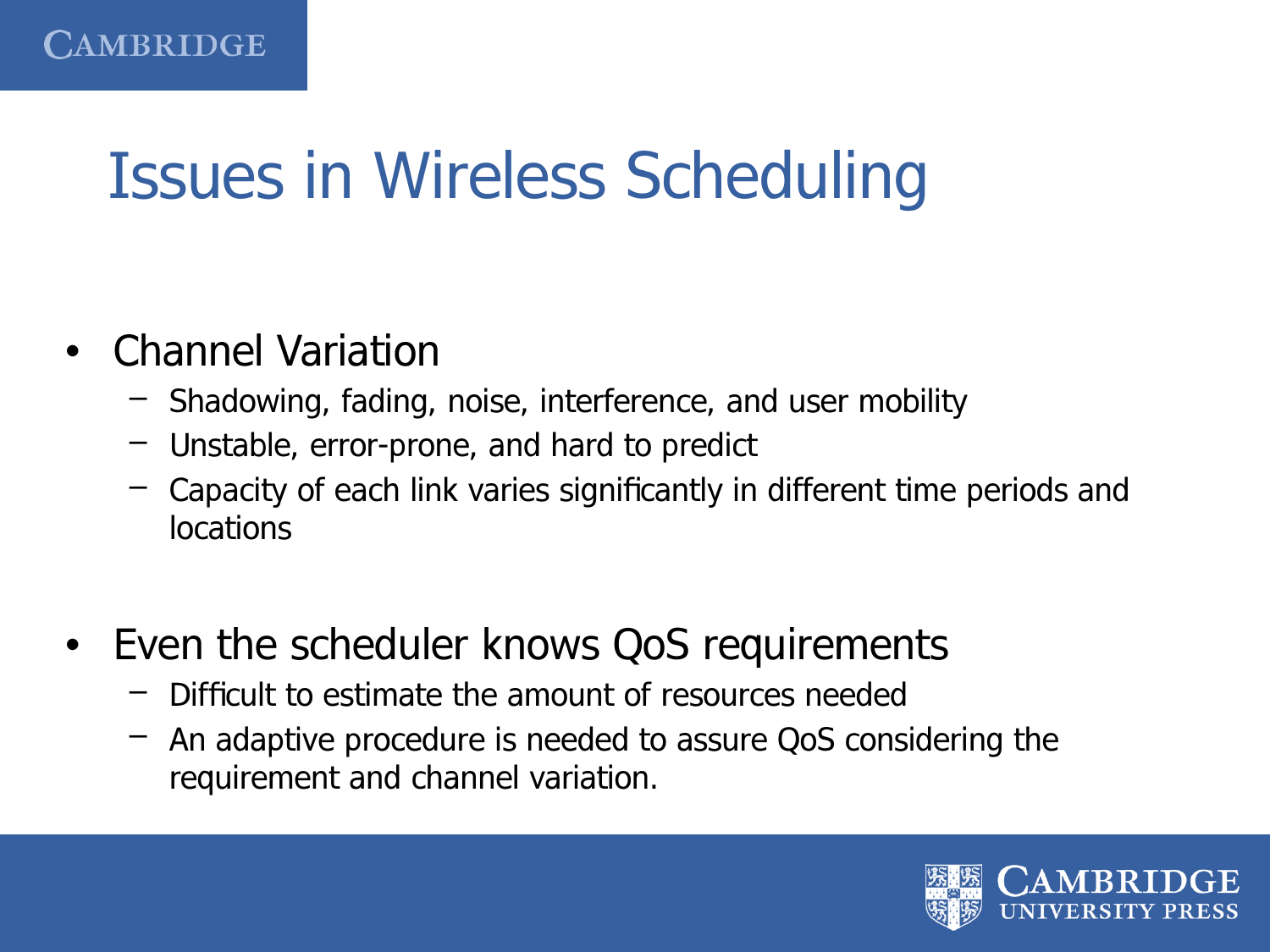

# Issues in Wireless Scheduling
Channel Variation
Shadowing, fading, noise, interference, and user mobility
Unstable, error-prone, and hard to predict
Capacity of each link varies significantly in different time periods and locations

Even the scheduler knows QoS requirements
Difficult to estimate the amount of resources needed
An adaptive procedure is needed to assure QoS considering the requirement and channel variation.